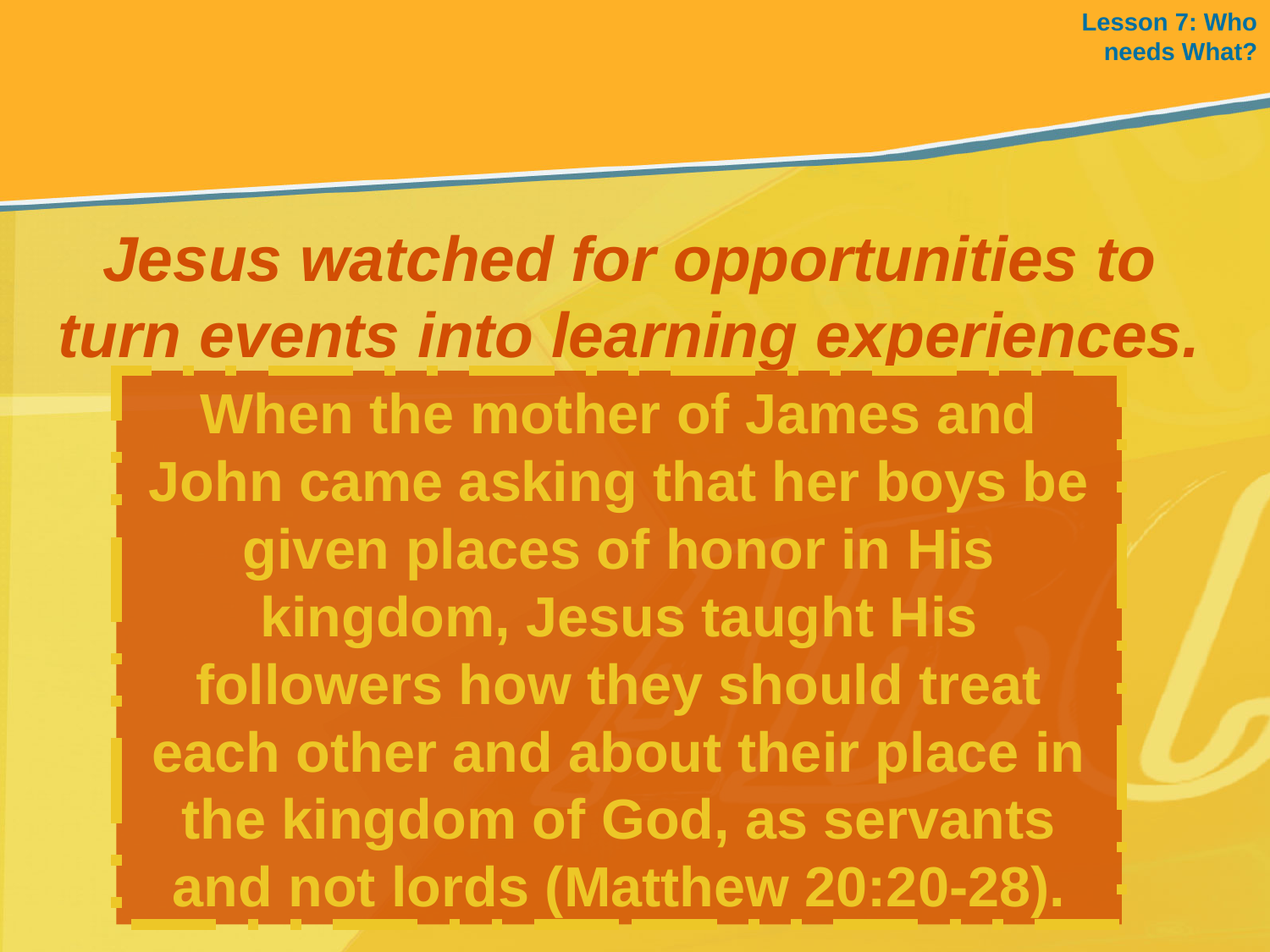

Lesson 7: Who needs What?
Jesus watched for opportunities to turn events into learning experiences.
When the mother of James and John came asking that her boys be given places of honor in His kingdom, Jesus taught His followers how they should treat each other and about their place in the kingdom of God, as servants and not lords (Matthew 20:20-28).